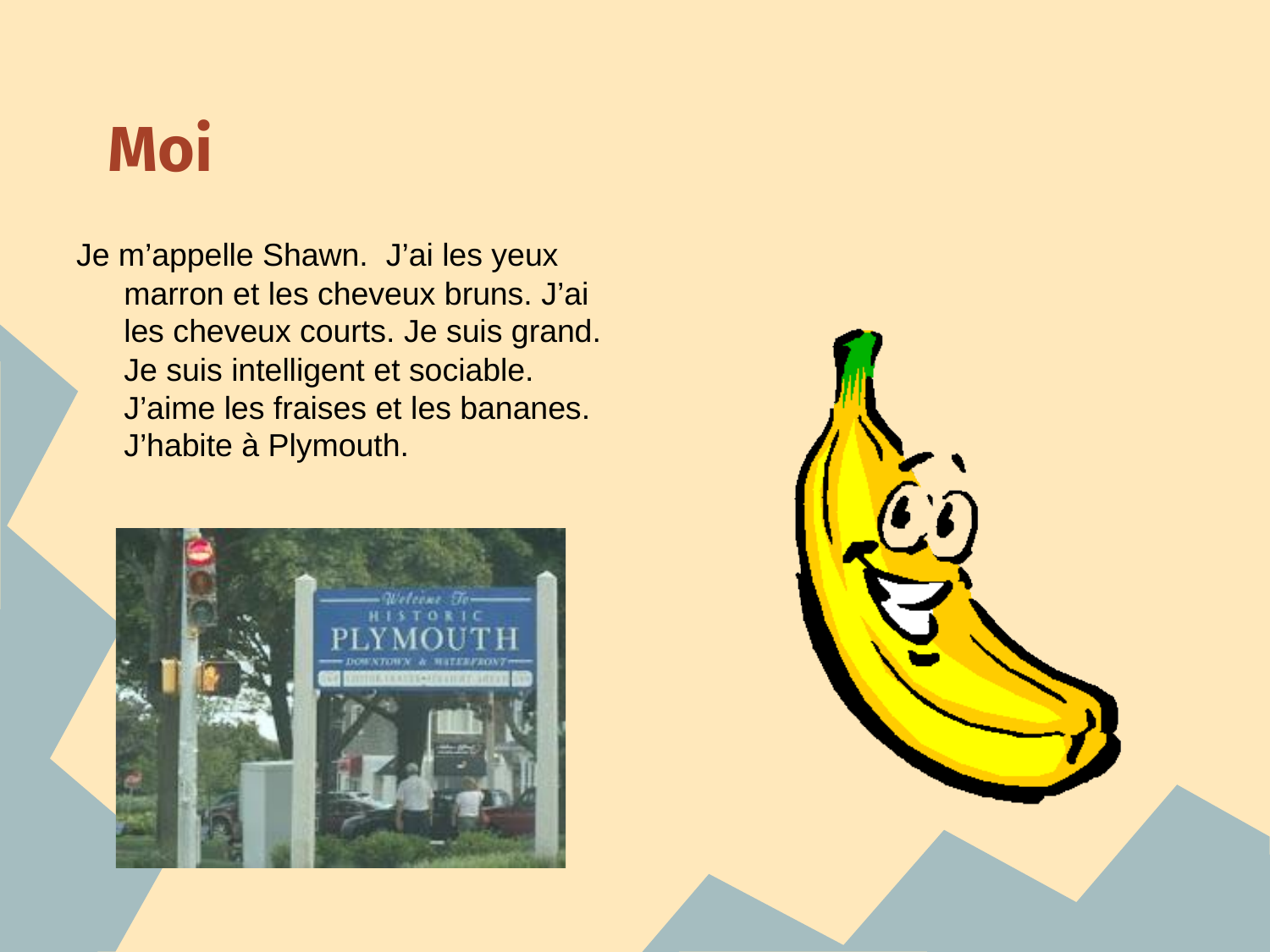

# Moi
Je m’appelle Shawn.  J’ai les yeux marron et les cheveux bruns. J’ai les cheveux courts. Je suis grand. Je suis intelligent et sociable. J’aime les fraises et les bananes. J’habite à Plymouth.